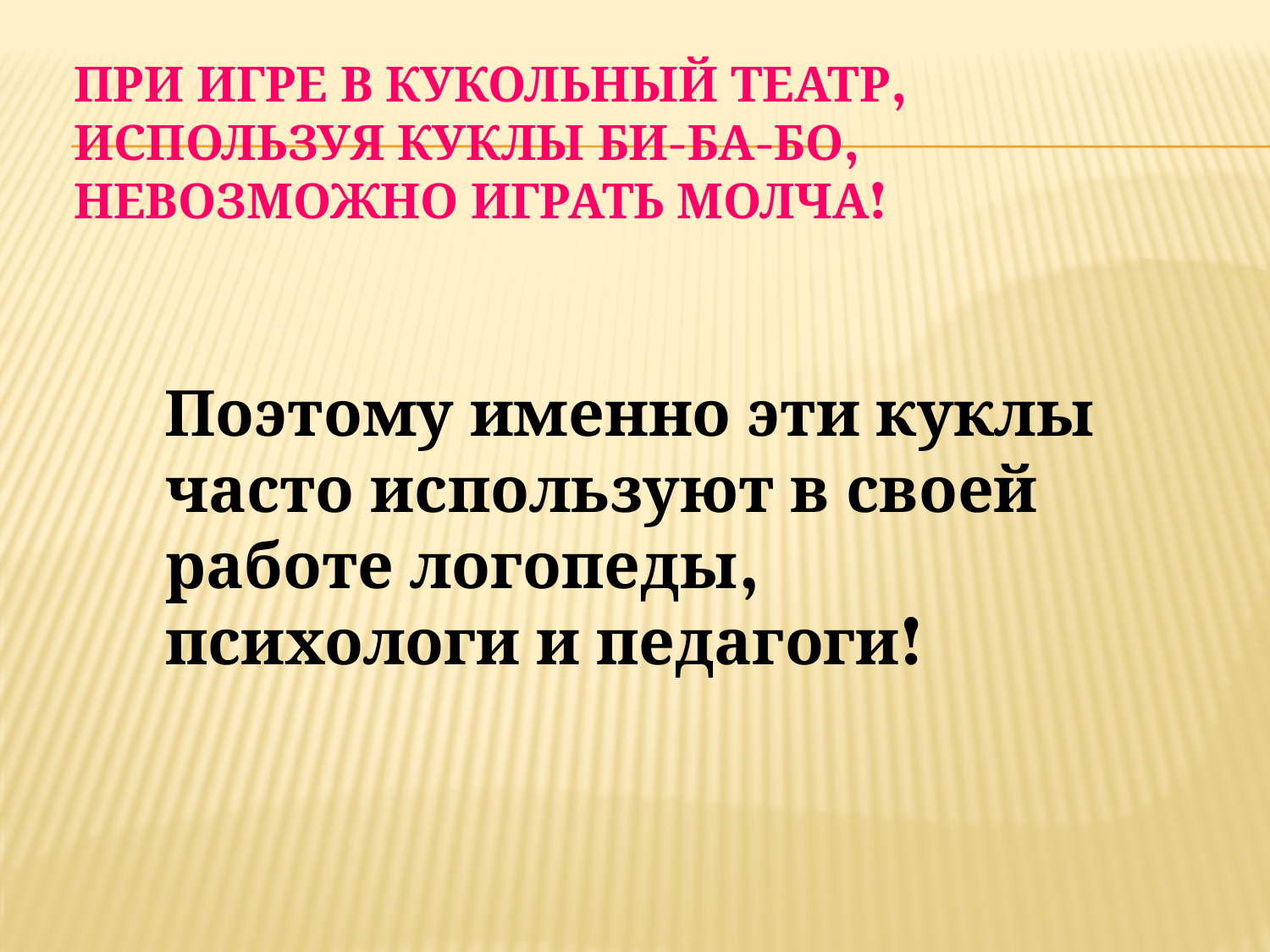

# При игре в кукольный театр, используя куклы Би-ба-бо, невозможно играть молча!
   Поэтому именно эти куклы часто используют в своей работе логопеды, психологи и педагоги!